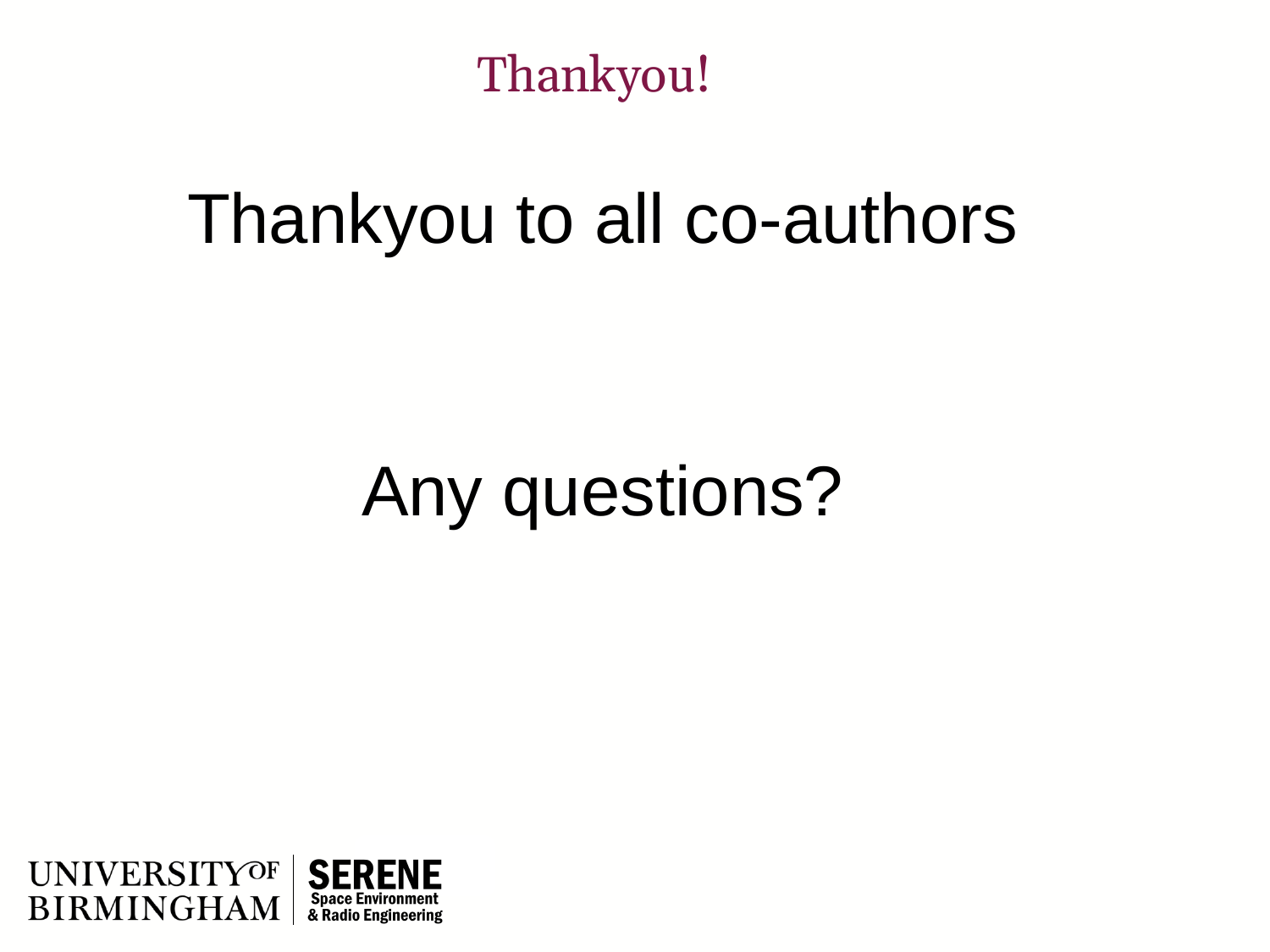

# Thankyou!
Thankyou to all co-authors

Any questions?